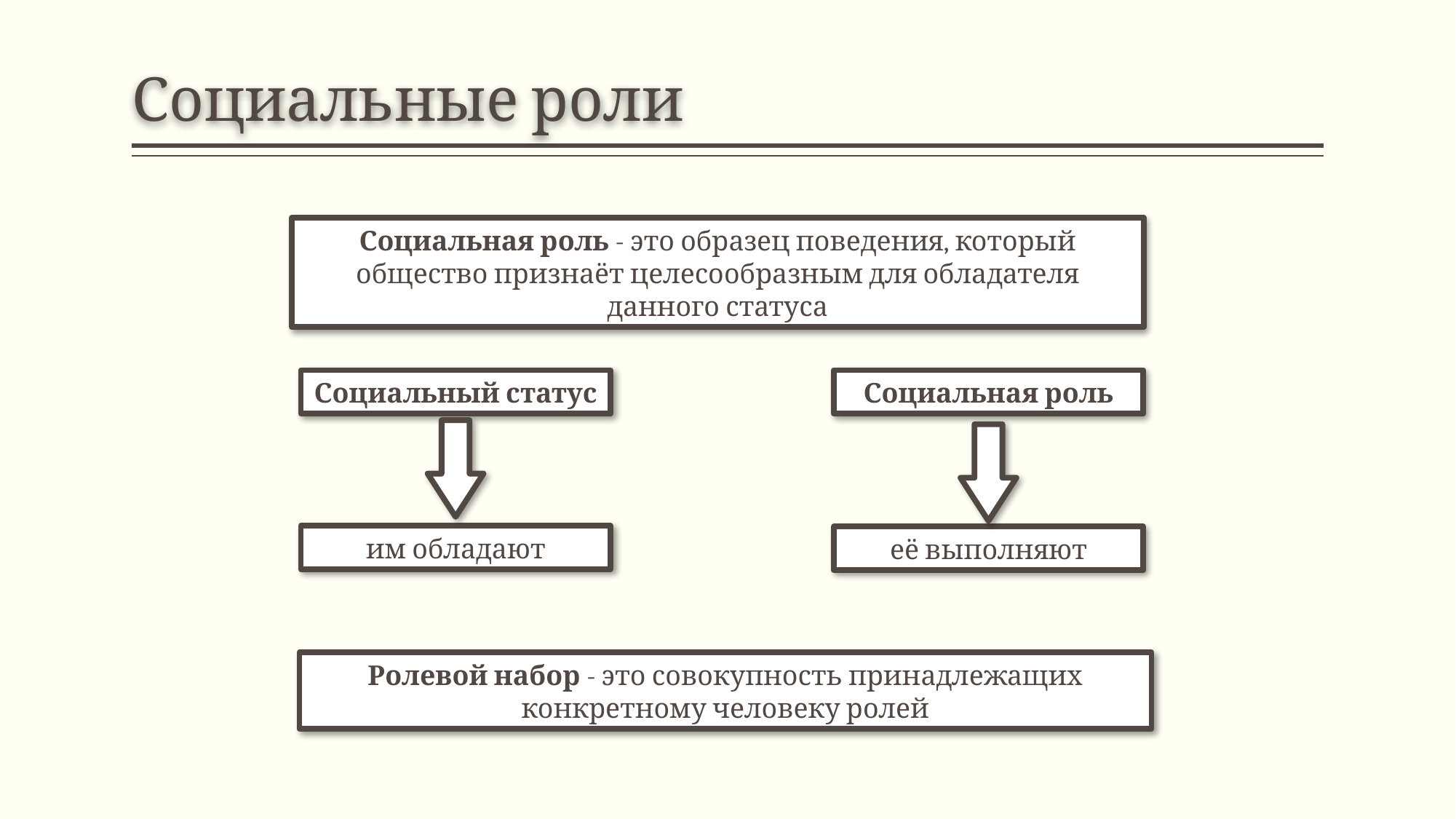

# Социальные роли
Социальная роль - это образец поведения, который общество признаёт целесообразным для обладателя данного статуса
Социальный статус
Социальная роль

им обладают
её выполняют
Ролевой набор - это совокупность принадлежащих конкретному человеку ролей